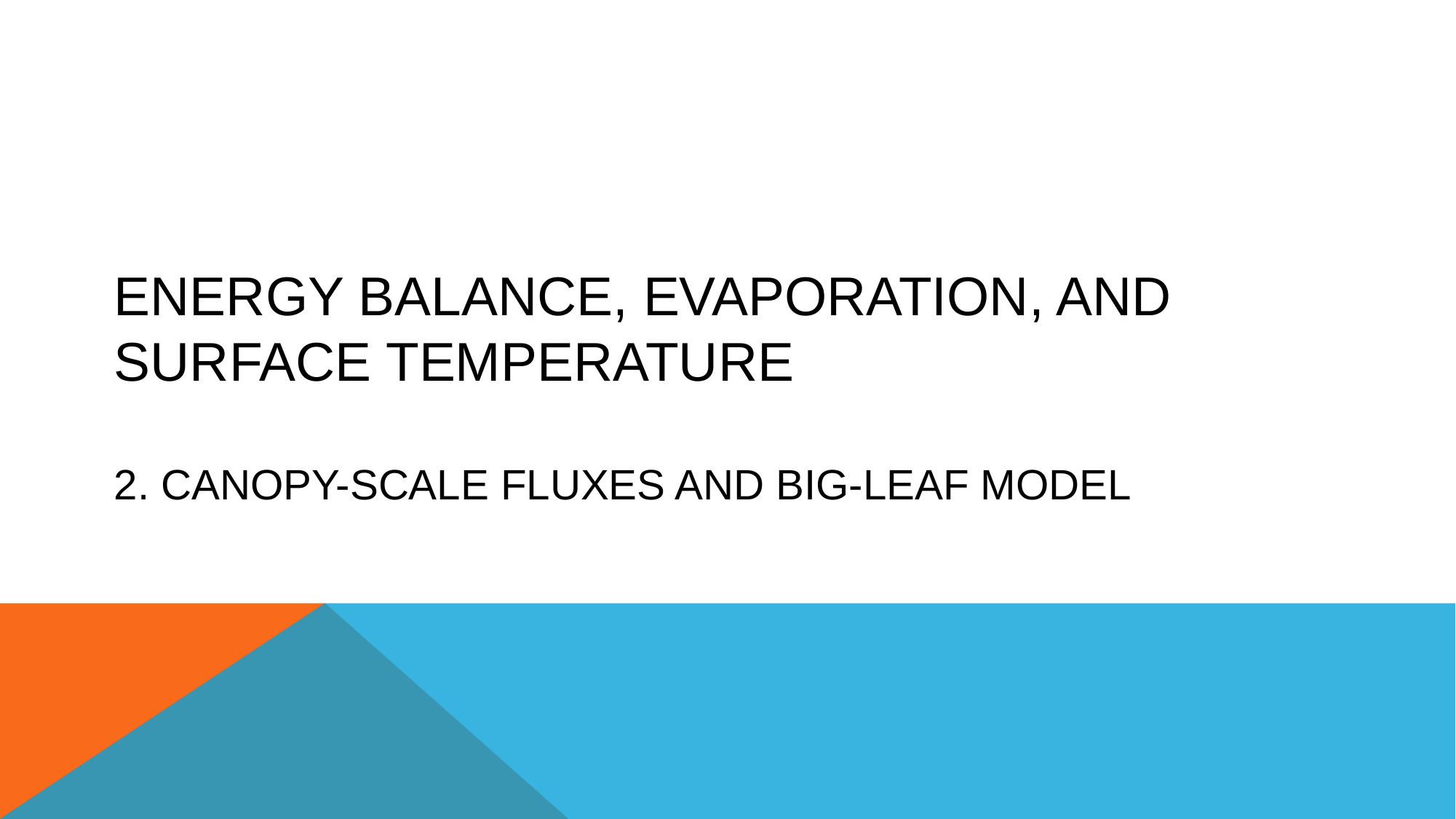

# Energy Balance, evaporation, and surface temperature 2. Canopy-scale fluxes and big-leaf model